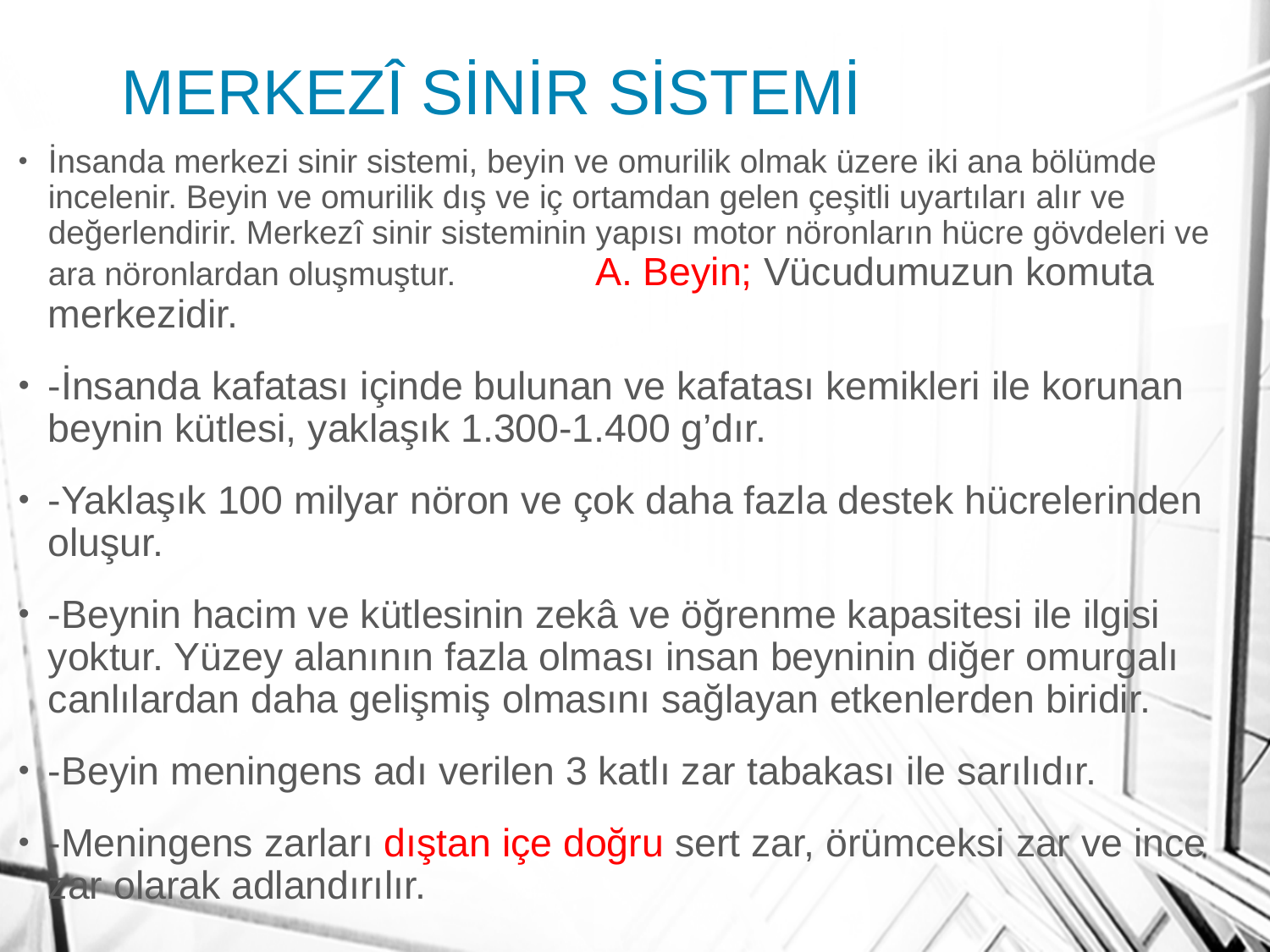

# MERKEZÎ SİNİR SİSTEMİ
İnsanda merkezi sinir sistemi, beyin ve omurilik olmak üzere iki ana bölümde incelenir. Beyin ve omurilik dış ve iç ortamdan gelen çeşitli uyartıları alır ve değerlendirir. Merkezî sinir sisteminin yapısı motor nöronların hücre gövdeleri ve ara nöronlardan oluşmuştur.  						        A. Beyin; Vücudumuzun komuta merkezidir.
-İnsanda kafatası içinde bulunan ve kafatası kemikleri ile korunan beynin kütlesi, yaklaşık 1.300-1.400 g’dır.
-Yaklaşık 100 milyar nöron ve çok daha fazla destek hücrelerinden oluşur.
-Beynin hacim ve kütlesinin zekâ ve öğrenme kapasitesi ile ilgisi yoktur. Yüzey alanının fazla olması insan beyninin diğer omurgalı canlılardan daha gelişmiş olmasını sağlayan etkenlerden biridir.
-Beyin meningens adı verilen 3 katlı zar tabakası ile sarılıdır.
-Meningens zarları dıştan içe doğru sert zar, örümceksi zar ve ince zar olarak adlandırılır.